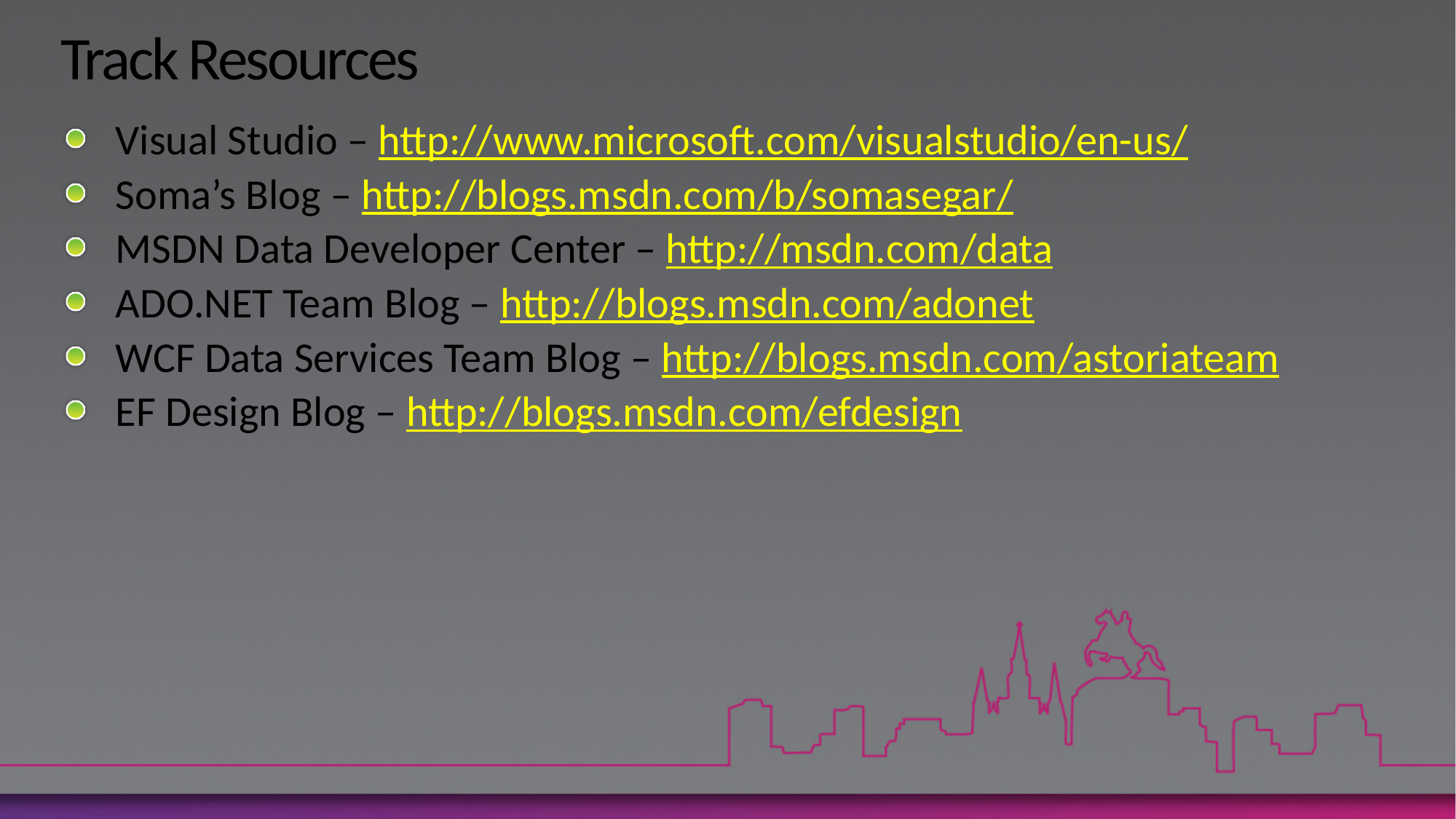

Required Slide

Track PMs will supply the content for this slide, which will be inserted during the final scrub.
# Track Resources
Visual Studio – http://www.microsoft.com/visualstudio/en-us/
Soma’s Blog – http://blogs.msdn.com/b/somasegar/
MSDN Data Developer Center – http://msdn.com/data
ADO.NET Team Blog – http://blogs.msdn.com/adonet
WCF Data Services Team Blog – http://blogs.msdn.com/astoriateam
EF Design Blog – http://blogs.msdn.com/efdesign